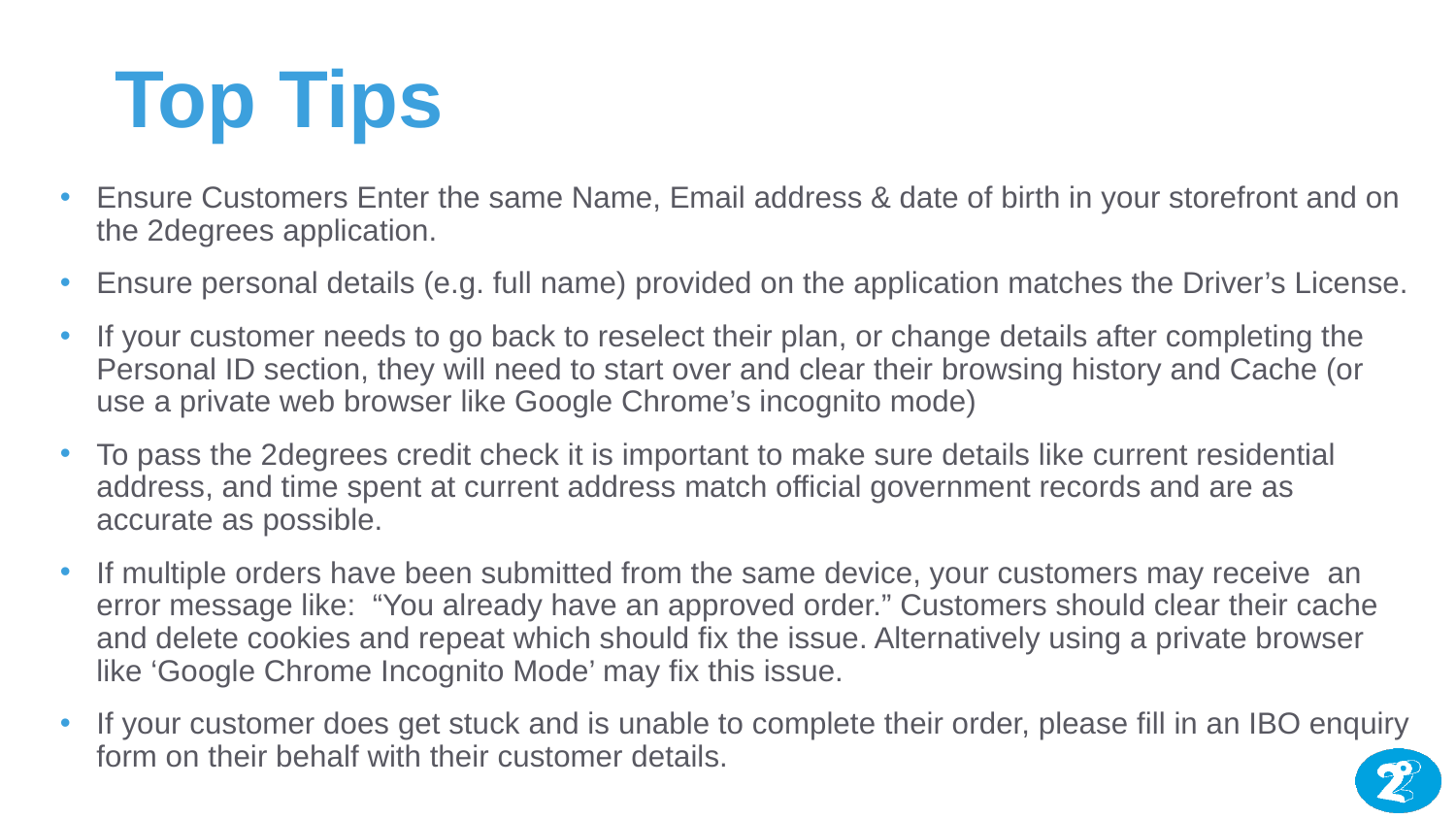

# Top Tips
Ensure Customers Enter the same Name, Email address & date of birth in your storefront and on the 2degrees application.
Ensure personal details (e.g. full name) provided on the application matches the Driver’s License.
If your customer needs to go back to reselect their plan, or change details after completing the Personal ID section, they will need to start over and clear their browsing history and Cache (or use a private web browser like Google Chrome’s incognito mode)
To pass the 2degrees credit check it is important to make sure details like current residential address, and time spent at current address match official government records and are as accurate as possible.
If multiple orders have been submitted from the same device, your customers may receive  an error message like:  “You already have an approved order.” Customers should clear their cache and delete cookies and repeat which should fix the issue. Alternatively using a private browser like ‘Google Chrome Incognito Mode’ may fix this issue.
If your customer does get stuck and is unable to complete their order, please fill in an IBO enquiry form on their behalf with their customer details.